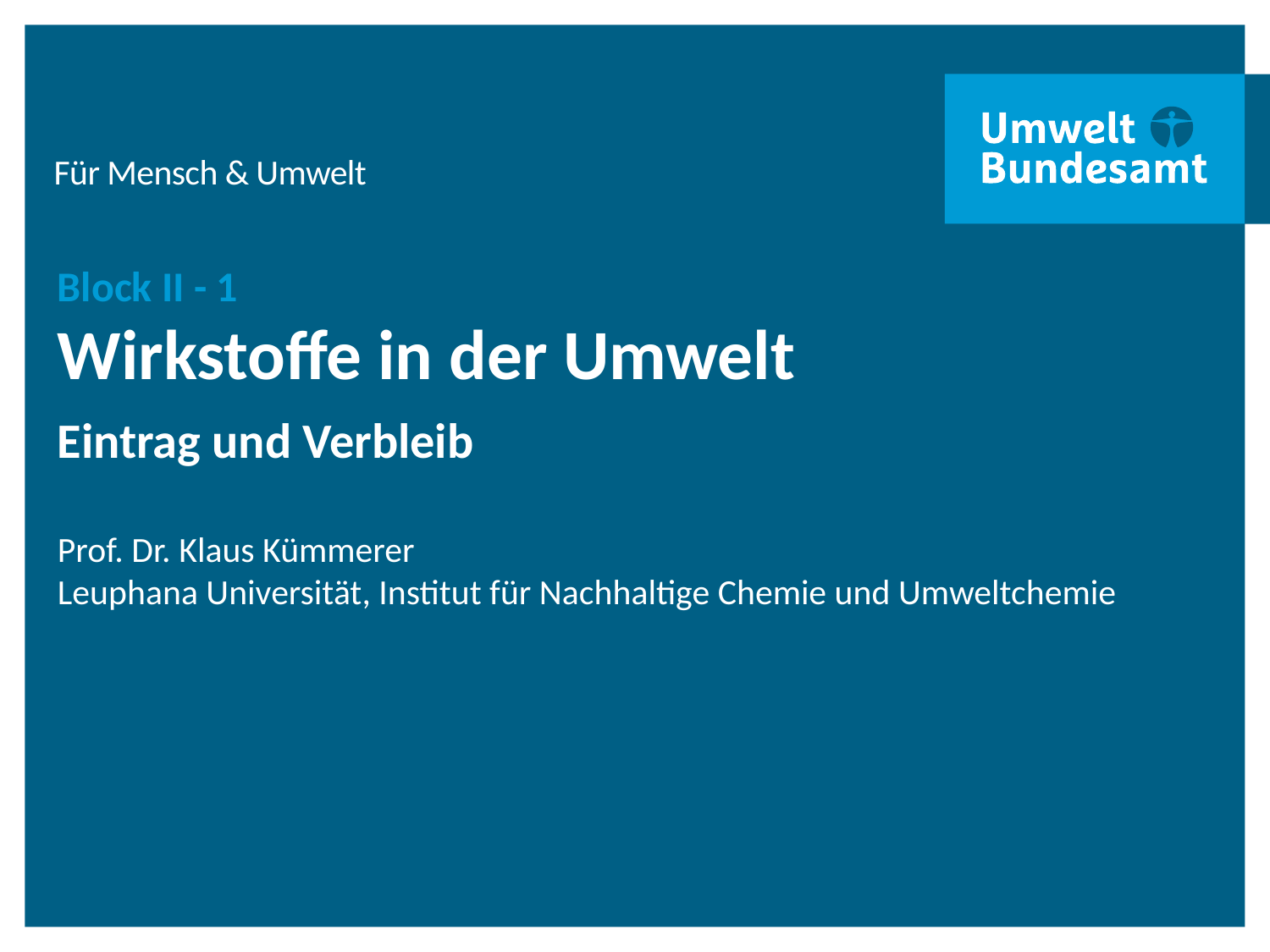

# Block II - 1
Wirkstoffe in der Umwelt
Eintrag und Verbleib
Prof. Dr. Klaus Kümmerer
Leuphana Universität, Institut für Nachhaltige Chemie und Umweltchemie